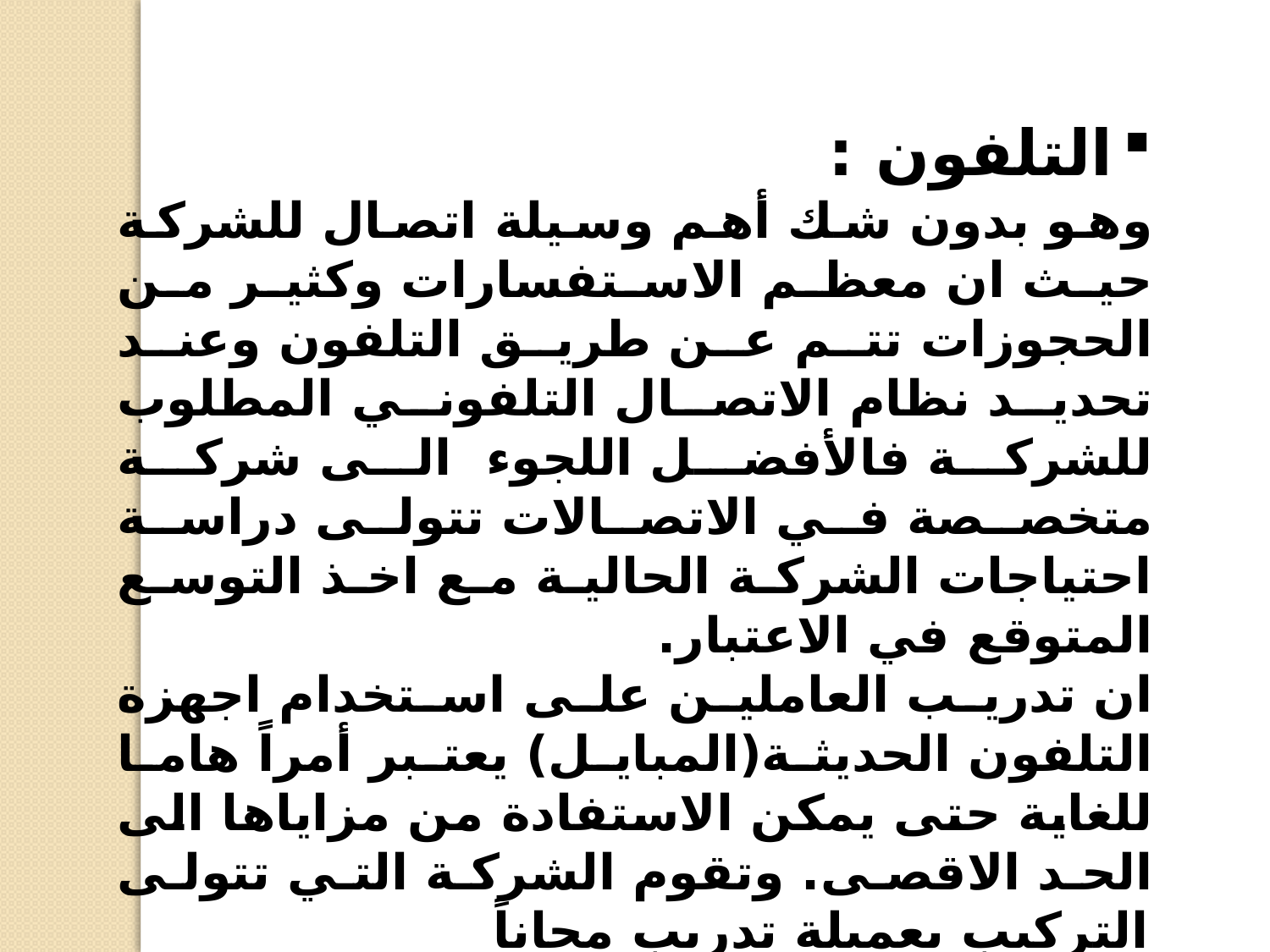

التلفون :
وهو بدون شك أهم وسيلة اتصال للشركة حيث ان معظم الاستفسارات وكثير من الحجوزات تتم عن طريق التلفون وعند تحديد نظام الاتصال التلفوني المطلوب للشركة فالأفضل اللجوء  الى شركة متخصصة في الاتصالات تتولى دراسة احتياجات الشركة الحالية مع اخذ التوسع المتوقع في الاعتبار.
ان تدريب العاملين على استخدام اجهزة التلفون الحديثة(المبايل) يعتبر أمراً هاما للغاية حتى يمكن الاستفادة من مزاياها الى الحد الاقصى. وتقوم الشركة التي تتولى التركيب بعميلة تدريب مجاناً